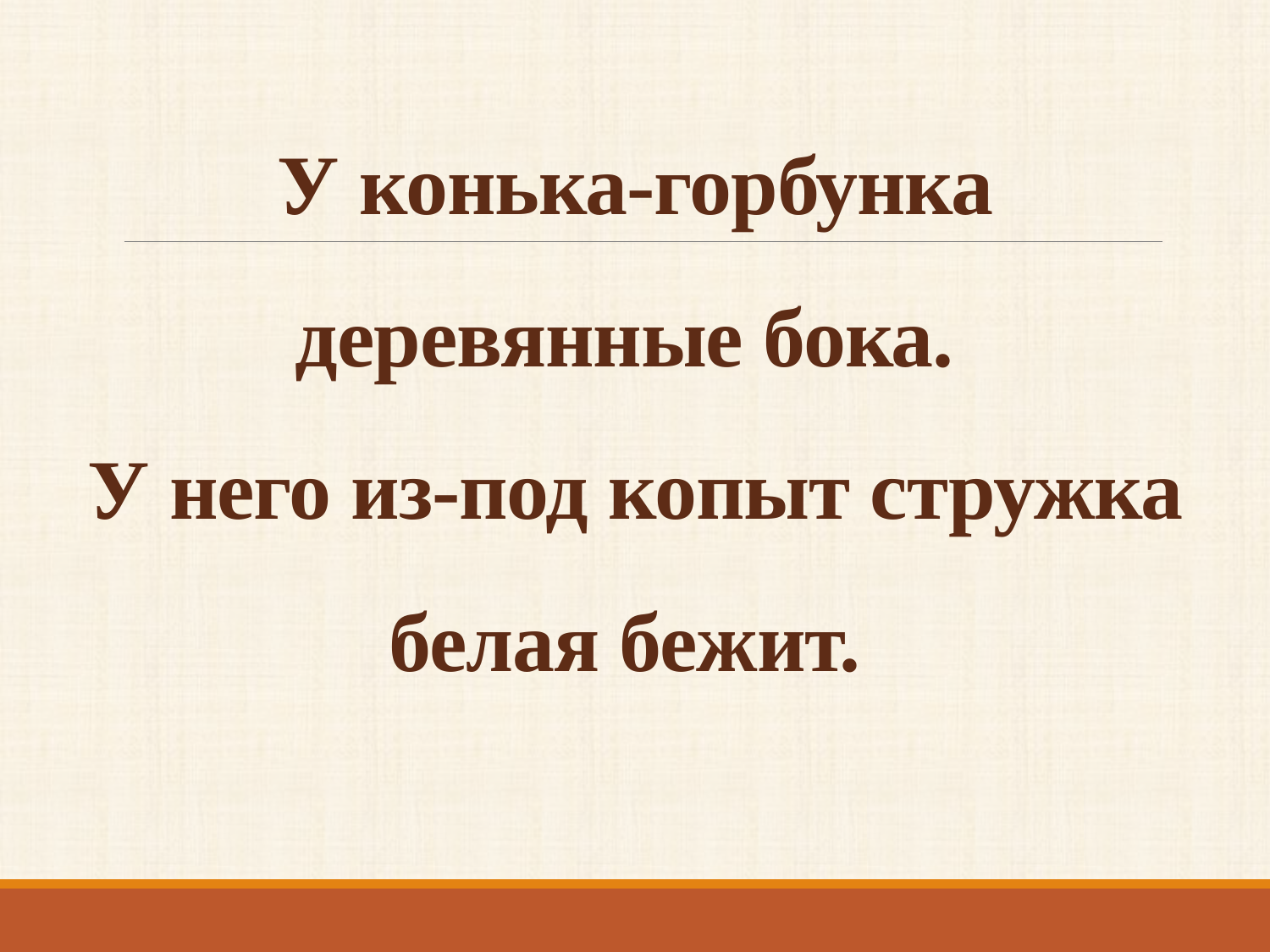

# У конька-горбунка деревянные бока. У него из-под копыт стружка белая бежит.